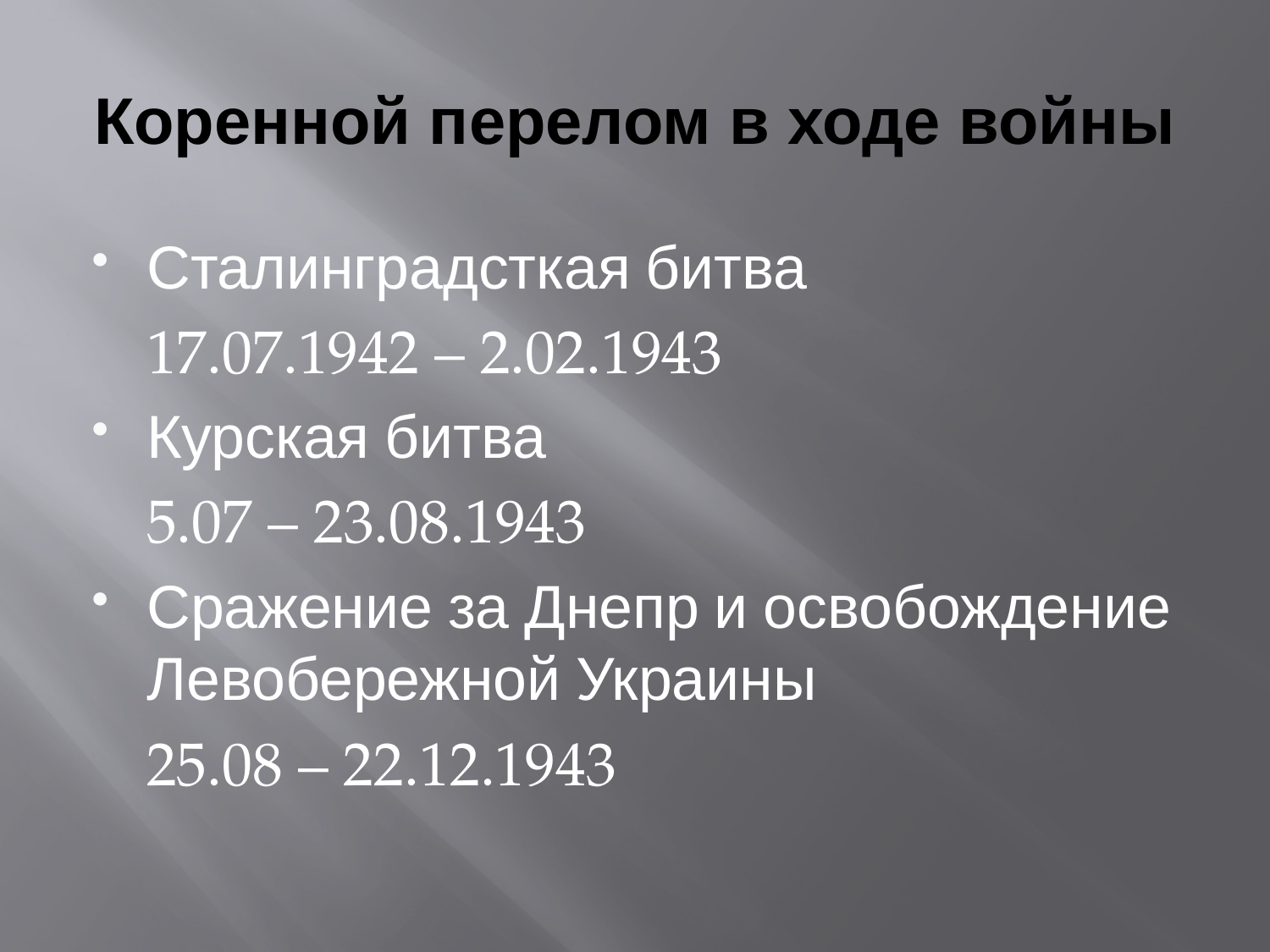

# Коренной перелом в ходе войны
Сталинградсткая битва
		17.07.1942 – 2.02.1943
Курская битва
		5.07 – 23.08.1943
Сражение за Днепр и освобождение Левобережной Украины
		25.08 – 22.12.1943